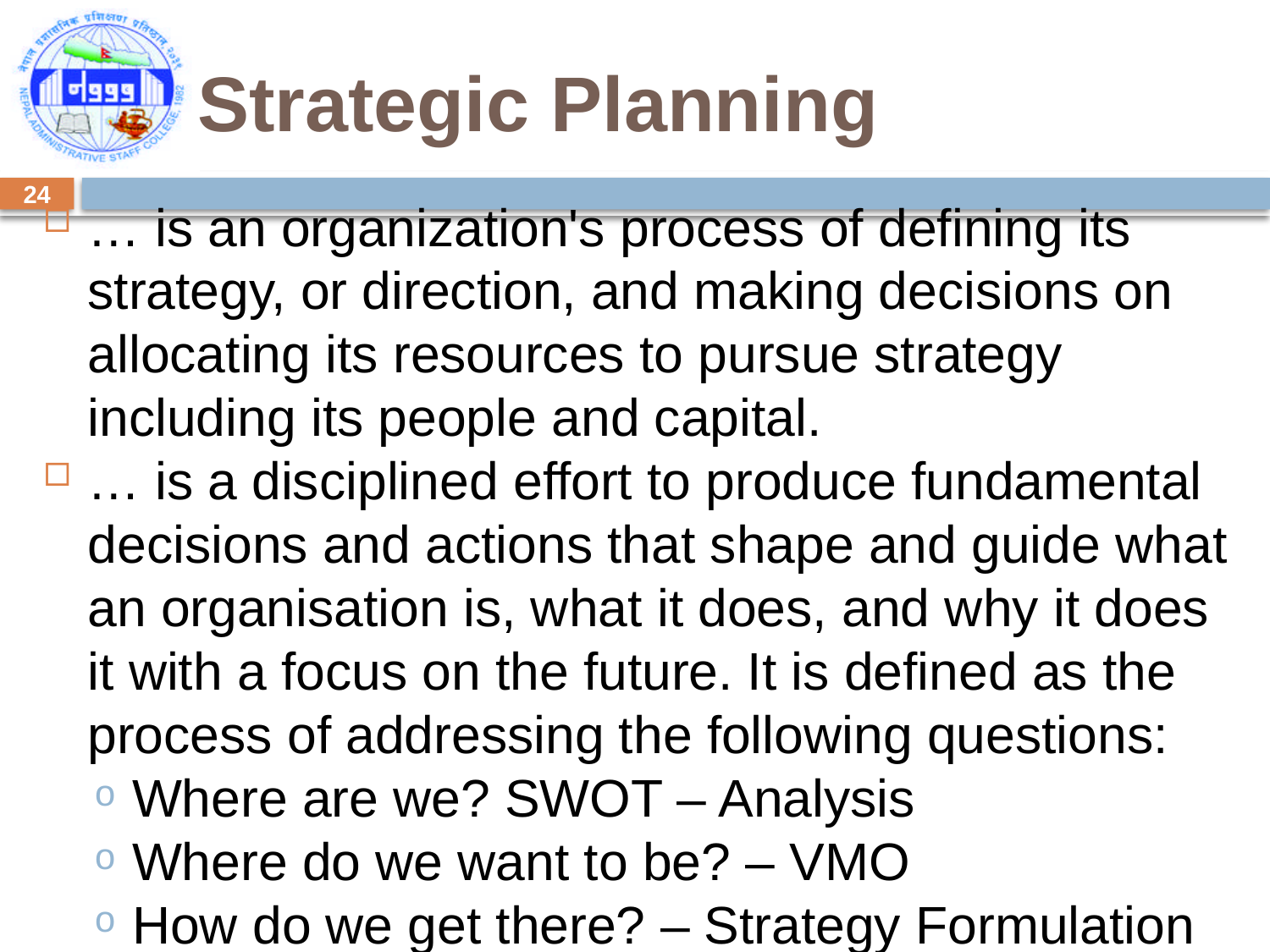

# Strategic Planning
24
… is an organization's process of defining its strategy, or direction, and making decisions on allocating its resources to pursue strategy including its people and capital.
… is a disciplined effort to produce fundamental decisions and actions that shape and guide what an organisation is, what it does, and why it does it with a focus on the future. It is defined as the process of addressing the following questions:
Where are we? SWOT – Analysis
Where do we want to be? – VMO
How do we get there? – Strategy Formulation